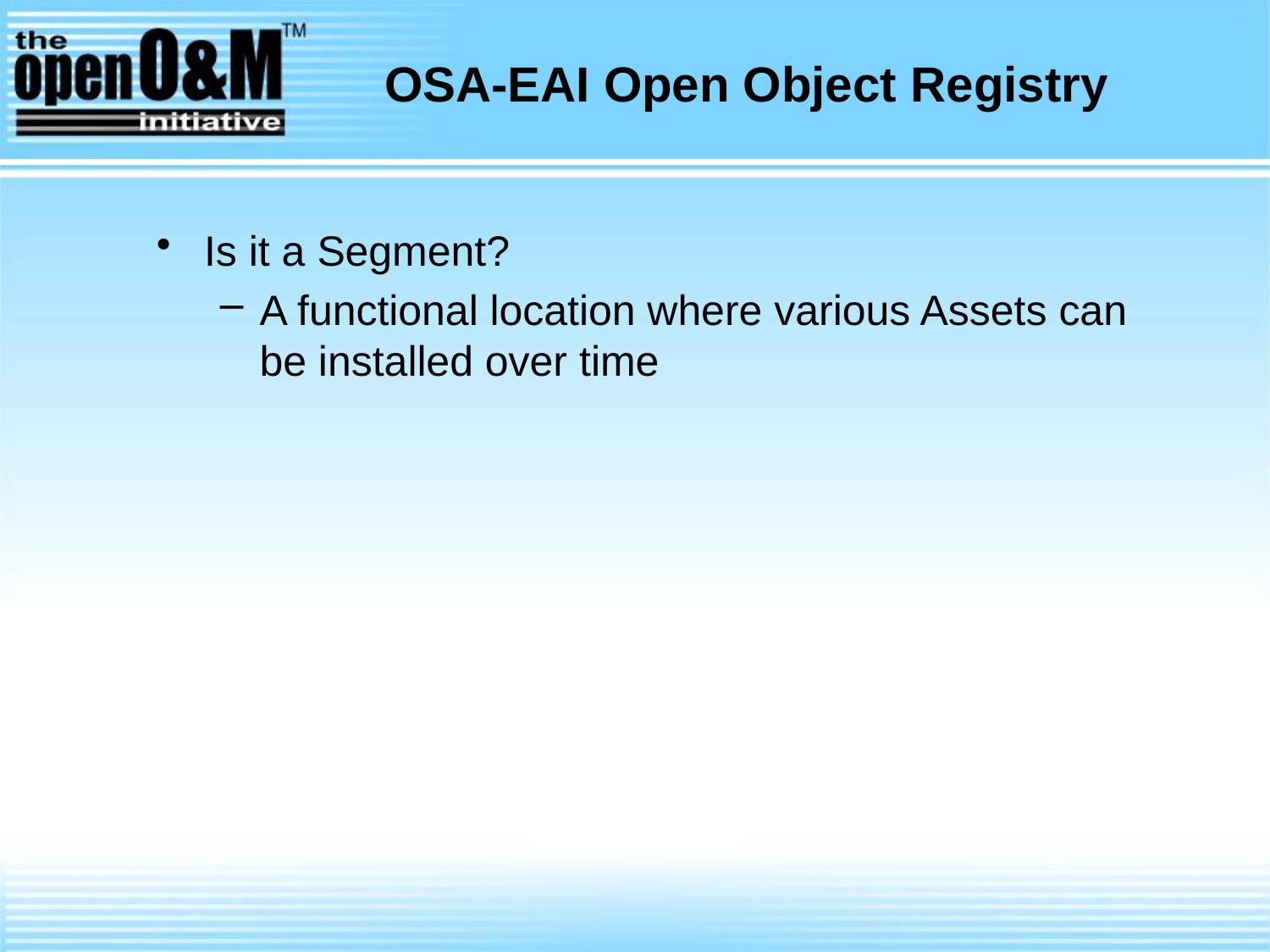

# OSA-EAI Open Object Registry
Is it a Segment?
A functional location where various Assets can be installed over time